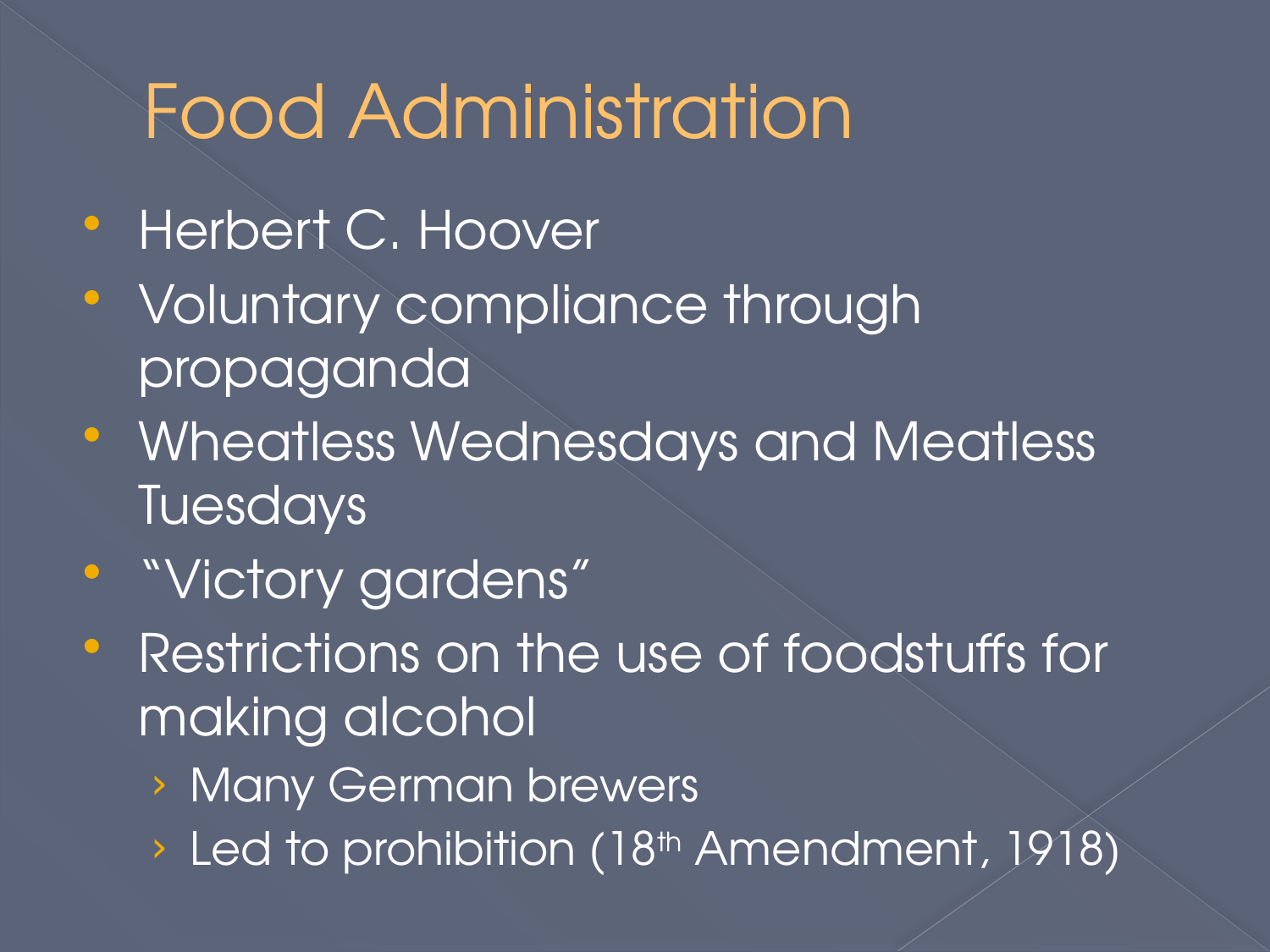

# Food Administration
Herbert C. Hoover
Voluntary compliance through propaganda
Wheatless Wednesdays and Meatless Tuesdays
“Victory gardens”
Restrictions on the use of foodstuffs for making alcohol
Many German brewers
Led to prohibition (18th Amendment, 1918)